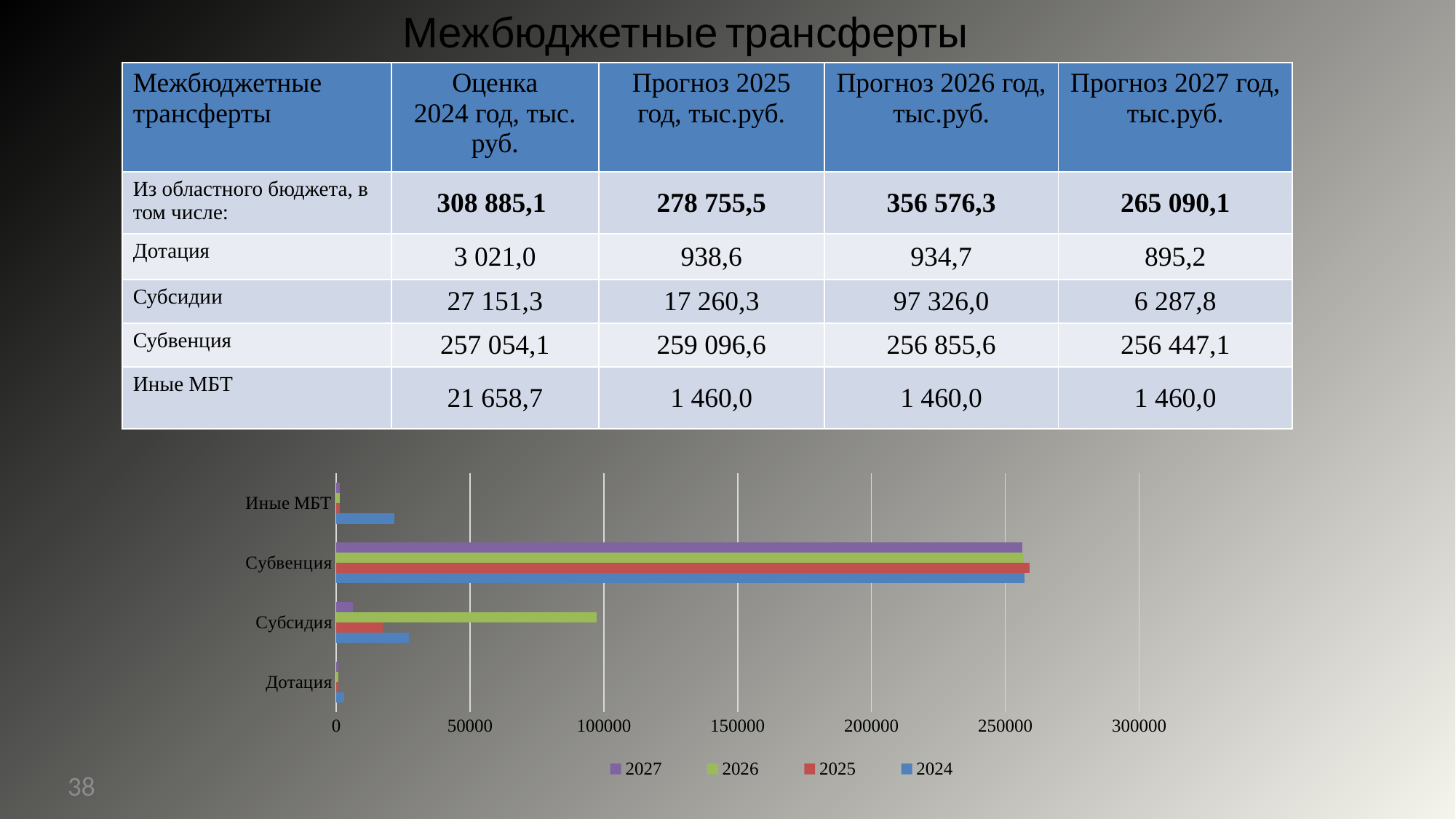

Межбюджетные трансферты
| Межбюджетные трансферты | Оценка 2024 год, тыс. руб. | Прогноз 2025 год, тыс.руб. | Прогноз 2026 год, тыс.руб. | Прогноз 2027 год, тыс.руб. |
| --- | --- | --- | --- | --- |
| Из областного бюджета, в том числе: | 308 885,1 | 278 755,5 | 356 576,3 | 265 090,1 |
| Дотация | 3 021,0 | 938,6 | 934,7 | 895,2 |
| Субсидии | 27 151,3 | 17 260,3 | 97 326,0 | 6 287,8 |
| Субвенция | 257 054,1 | 259 096,6 | 256 855,6 | 256 447,1 |
| Иные МБТ | 21 658,7 | 1 460,0 | 1 460,0 | 1 460,0 |

### Chart

| Category | 2024 | 2025 | 2026 | 2027 |
|---|---|---|---|---|
| Дотация | 3021.0 | 938.6 | 934.8 | 895.2 |
| Субсидия | 27151.3 | 17260.3 | 97326.0 | 6287.7 |
| Субвенция | 257054.1 | 259096.6 | 256855.6 | 256447.2 |
| Иные МБТ | 21658.7 | 1460.0 | 1460.0 | 1460.0 |
38